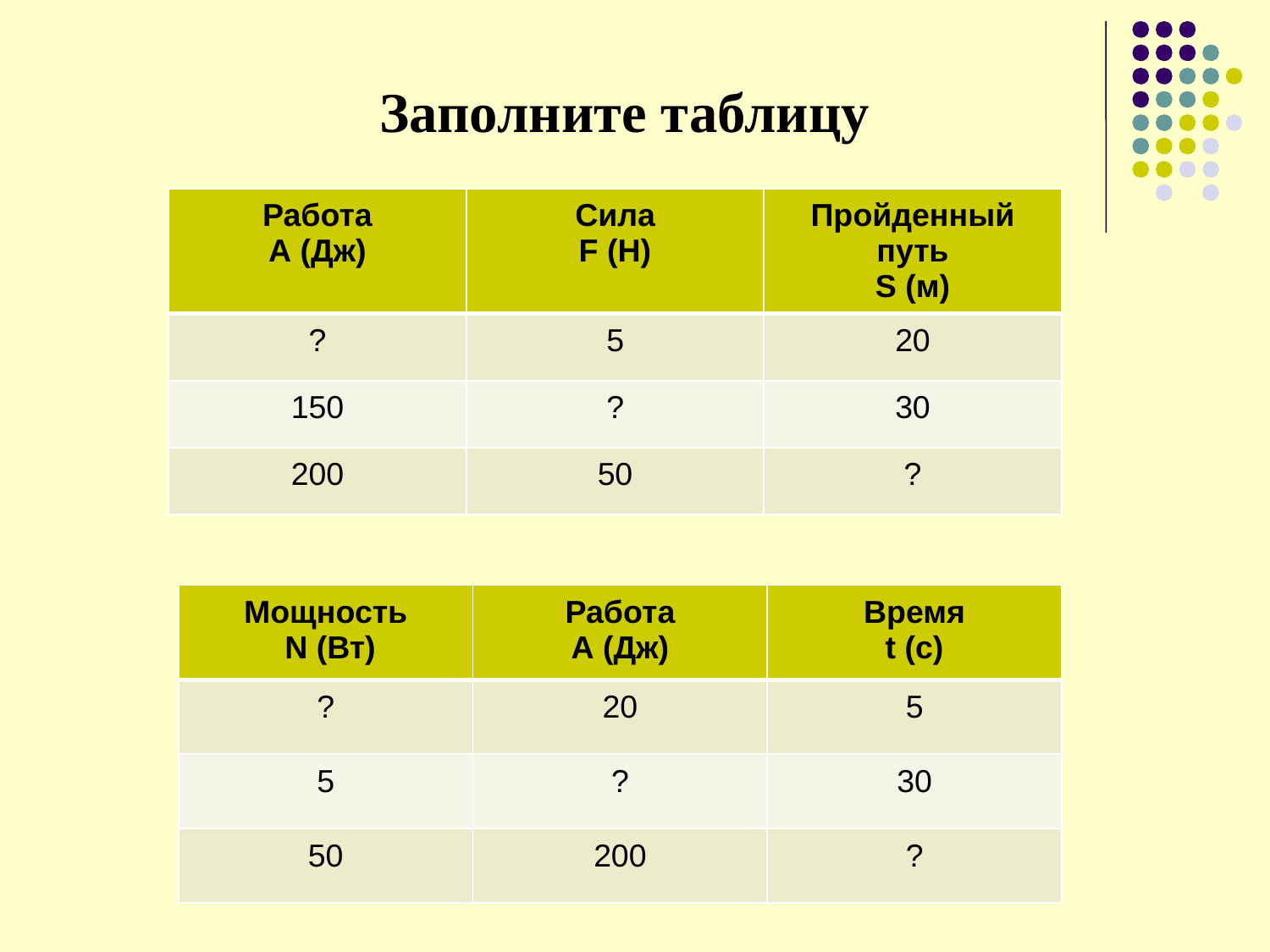

Заполните таблицу
| Работа А (Дж) | Сила F (Н) | Пройденный путь S (м) |
| --- | --- | --- |
| ? | 5 | 20 |
| 150 | ? | 30 |
| 200 | 50 | ? |
| Мощность N (Вт) | Работа А (Дж) | Время t (с) |
| --- | --- | --- |
| ? | 20 | 5 |
| 5 | ? | 30 |
| 50 | 200 | ? |